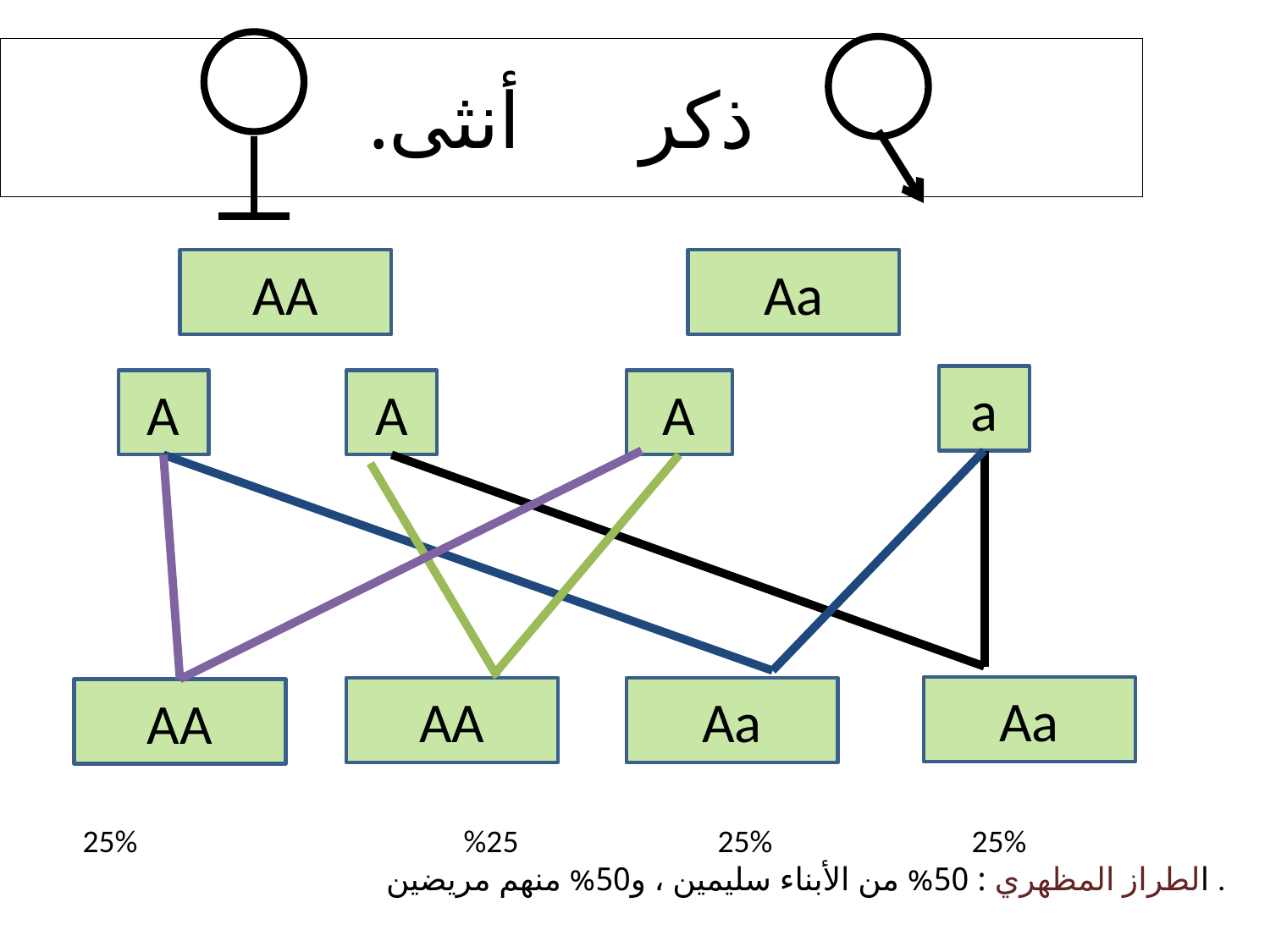

ذكر 		أنثى.
AA
Aa
a
A
A
A
Aa
AA
Aa
AA
25%			%25		25%		25%			الطراز المظهري : 50% من الأبناء سليمين ، و50% منهم مريضين .